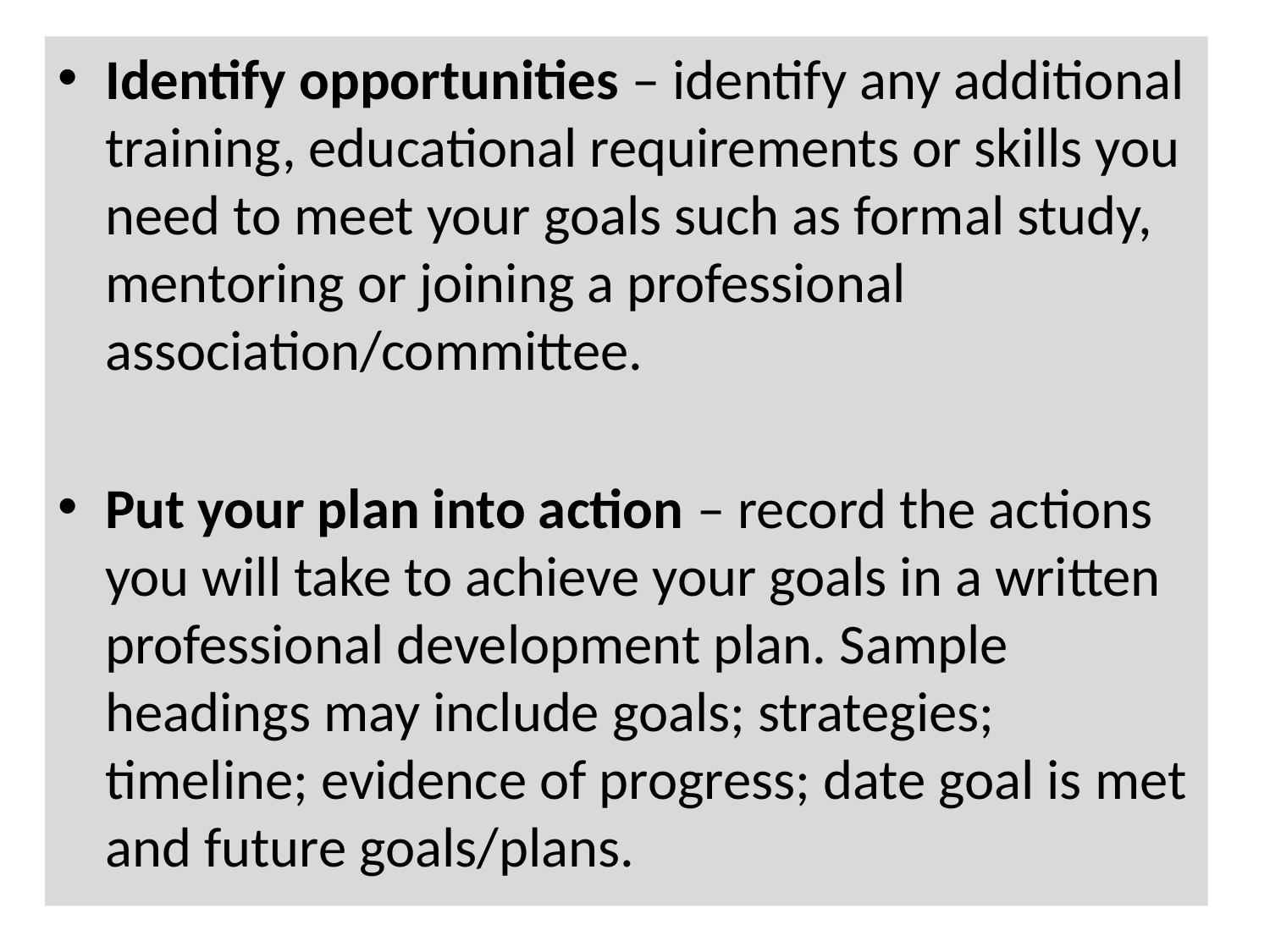

Identify opportunities – identify any additional training, educational requirements or skills you need to meet your goals such as formal study, mentoring or joining a professional association/committee.

Put your plan into action – record the actions you will take to achieve your goals in a written professional development plan. Sample headings may include goals; strategies; timeline; evidence of progress; date goal is met and future goals/plans.